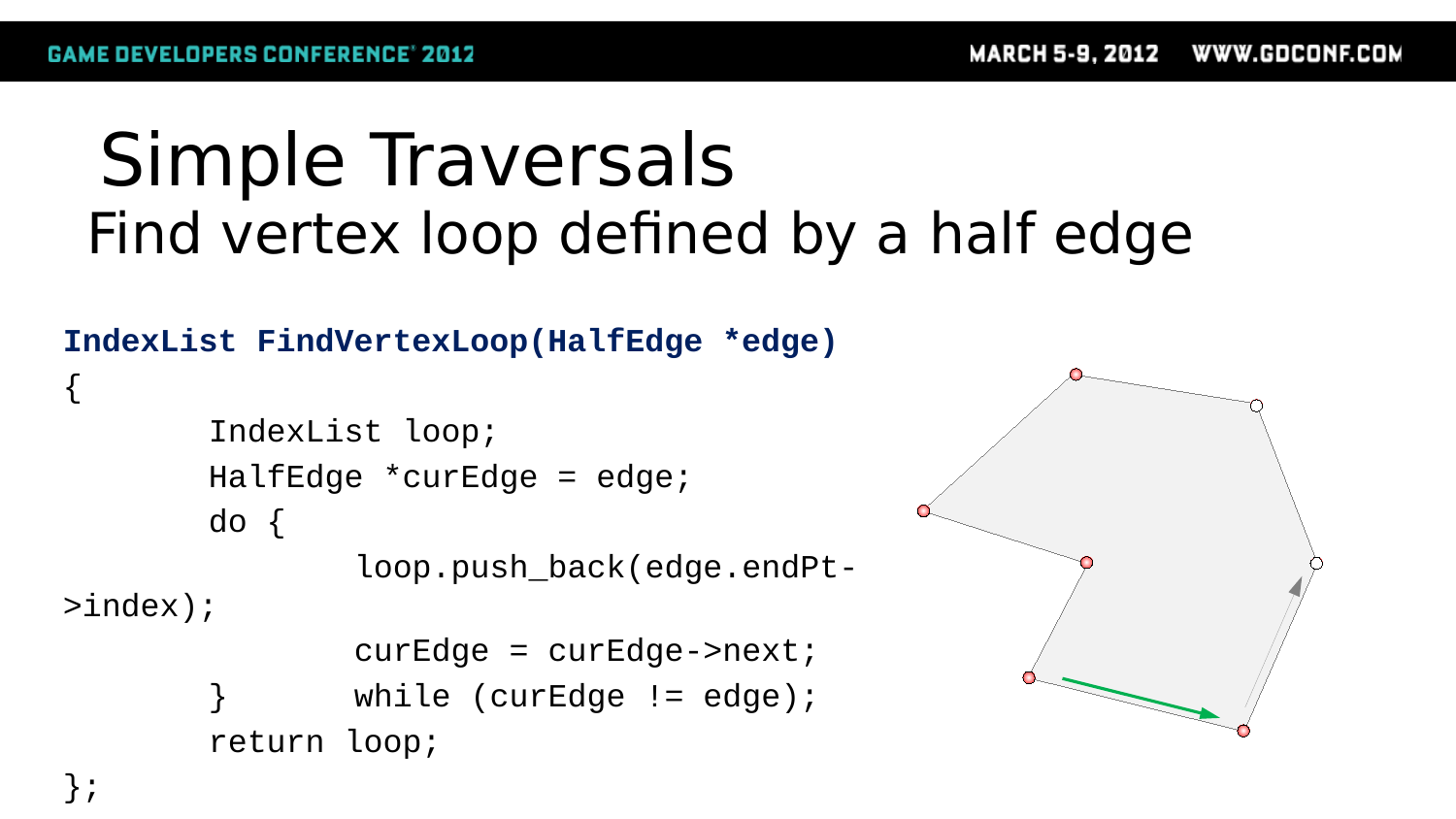

# Simple Traversals
Find vertex loop defined by a half edge
IndexList FindVertexLoop(HalfEdge *edge)
{
	IndexList loop;
	HalfEdge *curEdge = edge;
	do {
		loop.push_back(edge.endPt->index);
		curEdge = curEdge->next;
	}	while (curEdge != edge);
	return loop;
};